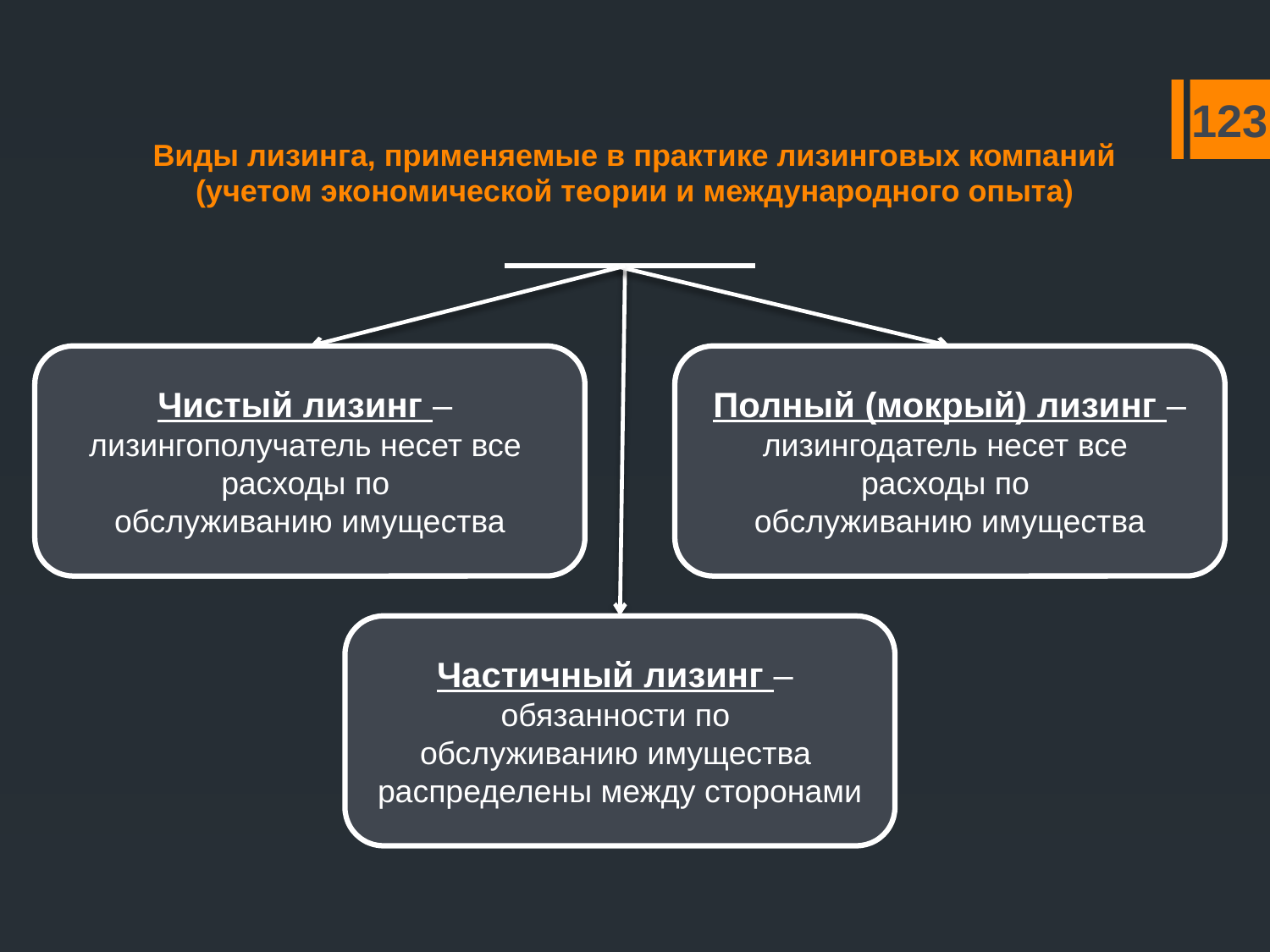

# Виды лизинга, применяемые в практике лизинговых компаний (учетом экономической теории и международного опыта)
123
Чистый лизинг –
лизингополучатель несет все
расходы по
обслуживанию имущества
Полный (мокрый) лизинг –
лизингодатель несет все
расходы по
обслуживанию имущества
Частичный лизинг –
обязанности по
обслуживанию имущества
распределены между сторонами